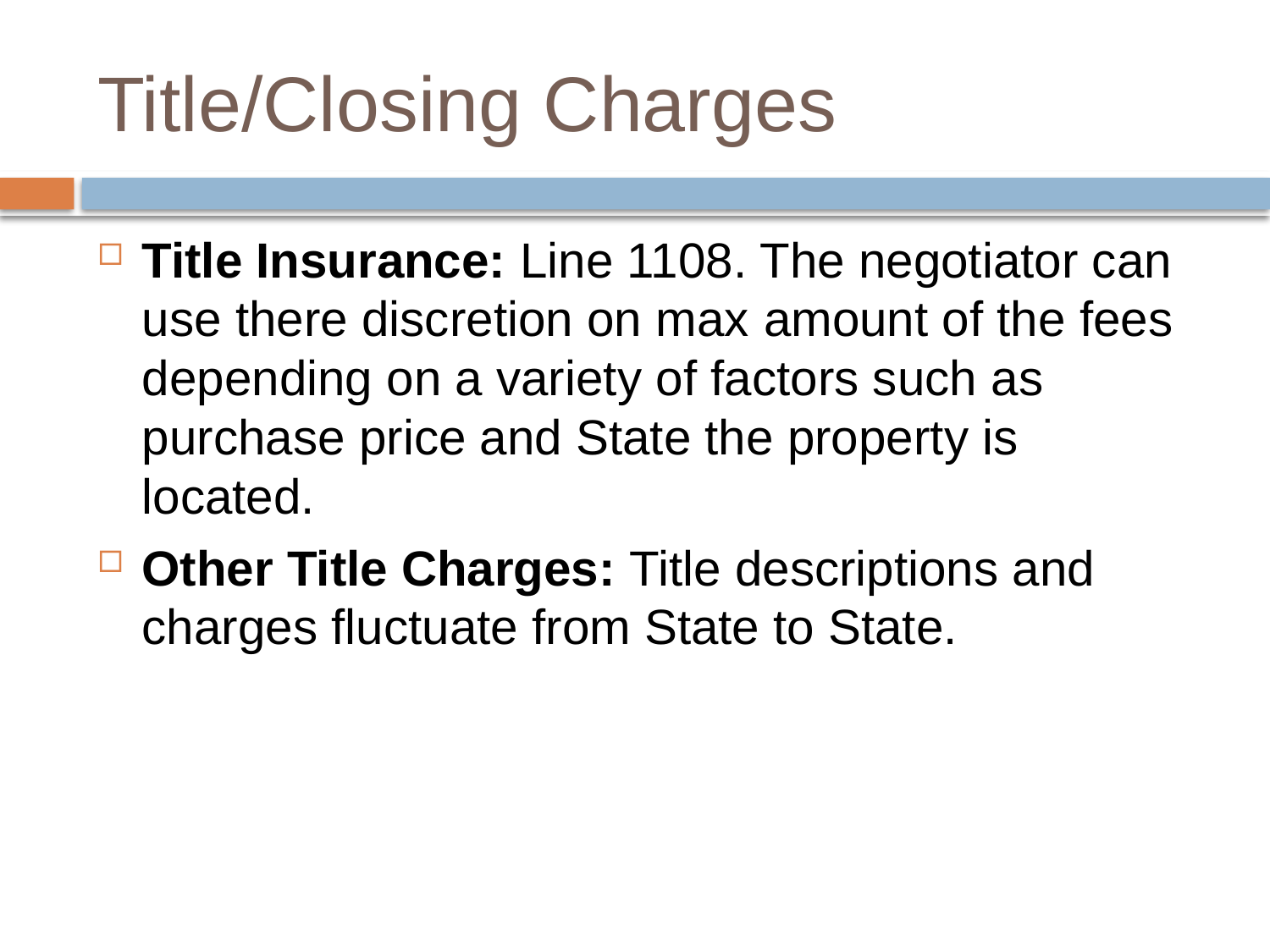

# Title/Closing Charges
Title Insurance: Line 1108. The negotiator can use there discretion on max amount of the fees depending on a variety of factors such as purchase price and State the property is located.
Other Title Charges: Title descriptions and charges fluctuate from State to State.